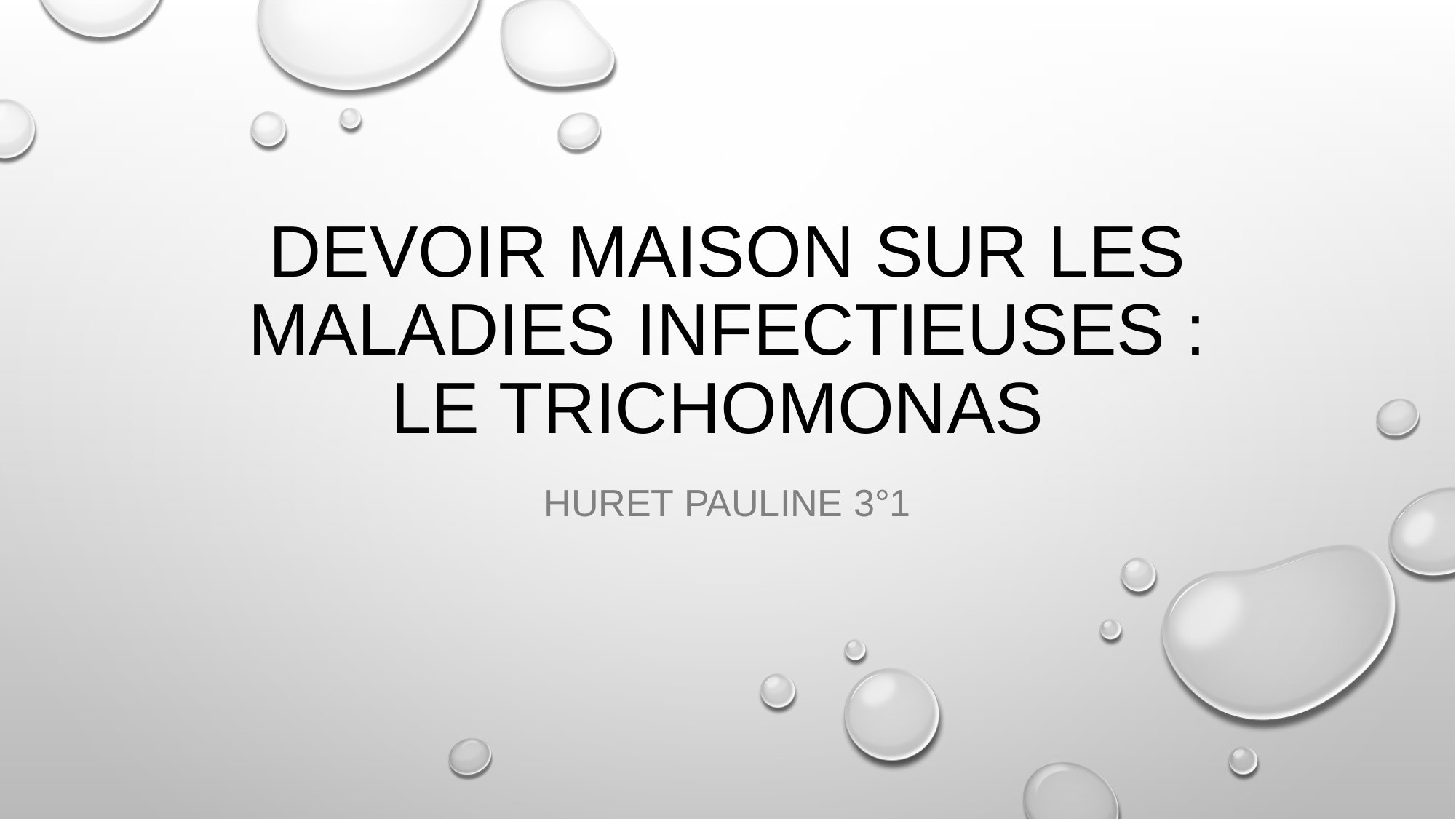

# Devoir maison sur les maladies infectieuses : le trichomonas
Huret Pauline 3°1